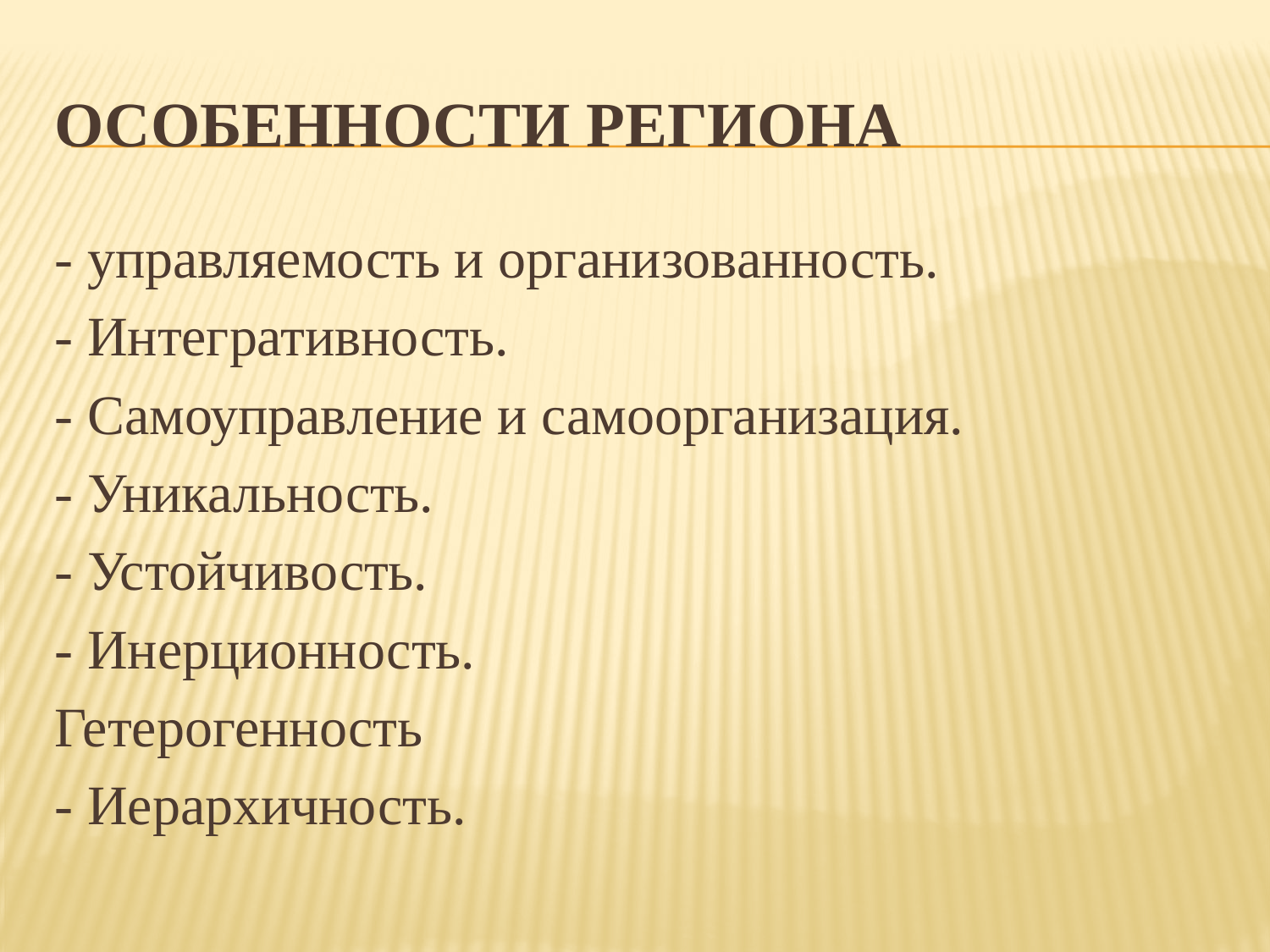

# Особенности региона
- управляемость и организованность.
- Интегративность.
- Самоуправление и самоорганизация.
- Уникальность.
- Устойчивость.
- Инерционность.
Гетерогенность
- Иерархичность.